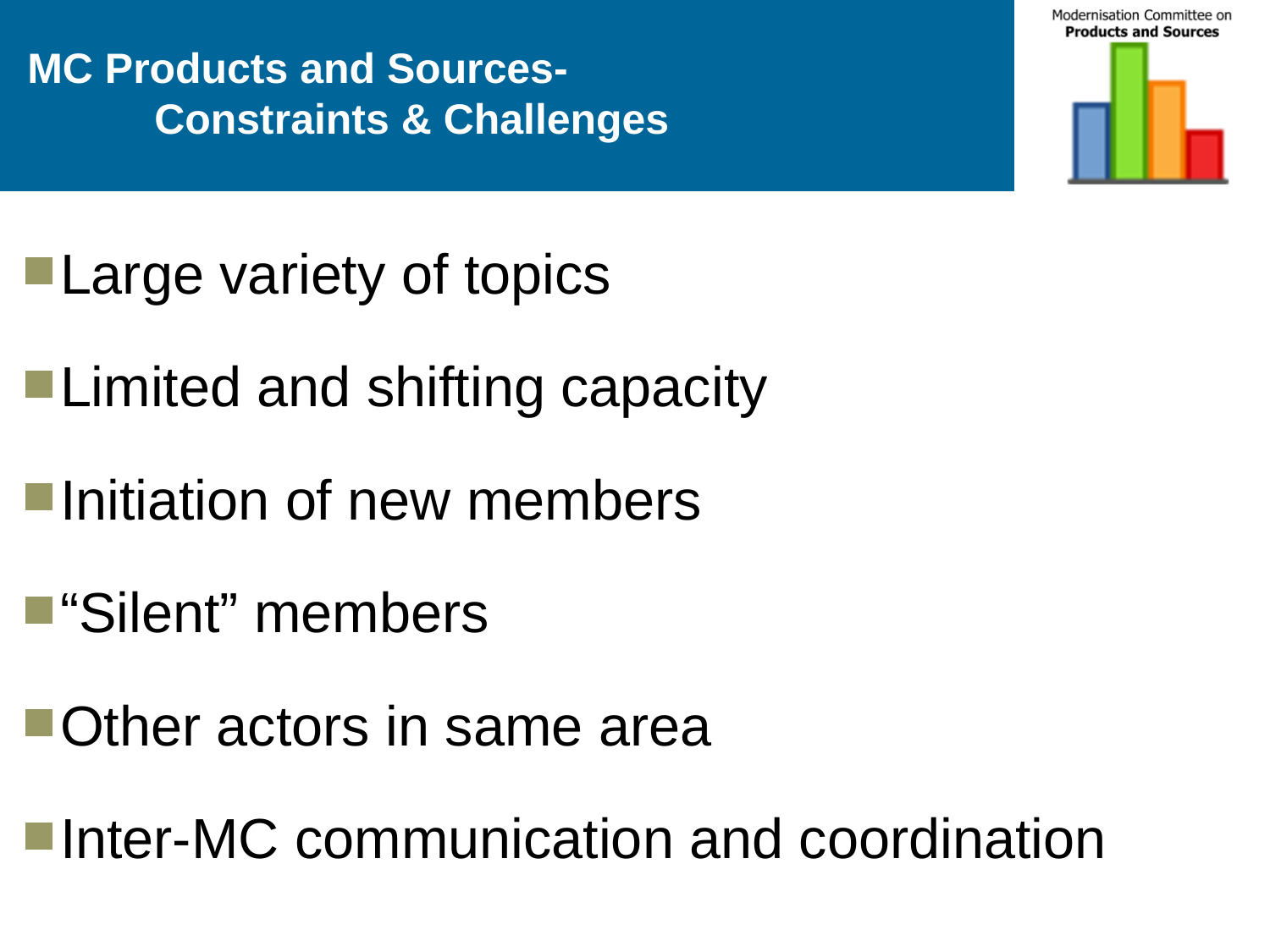

# MC Products and Sources- Constraints & Challenges
Large variety of topics
Limited and shifting capacity
Initiation of new members
“Silent” members
Other actors in same area
Inter-MC communication and coordination